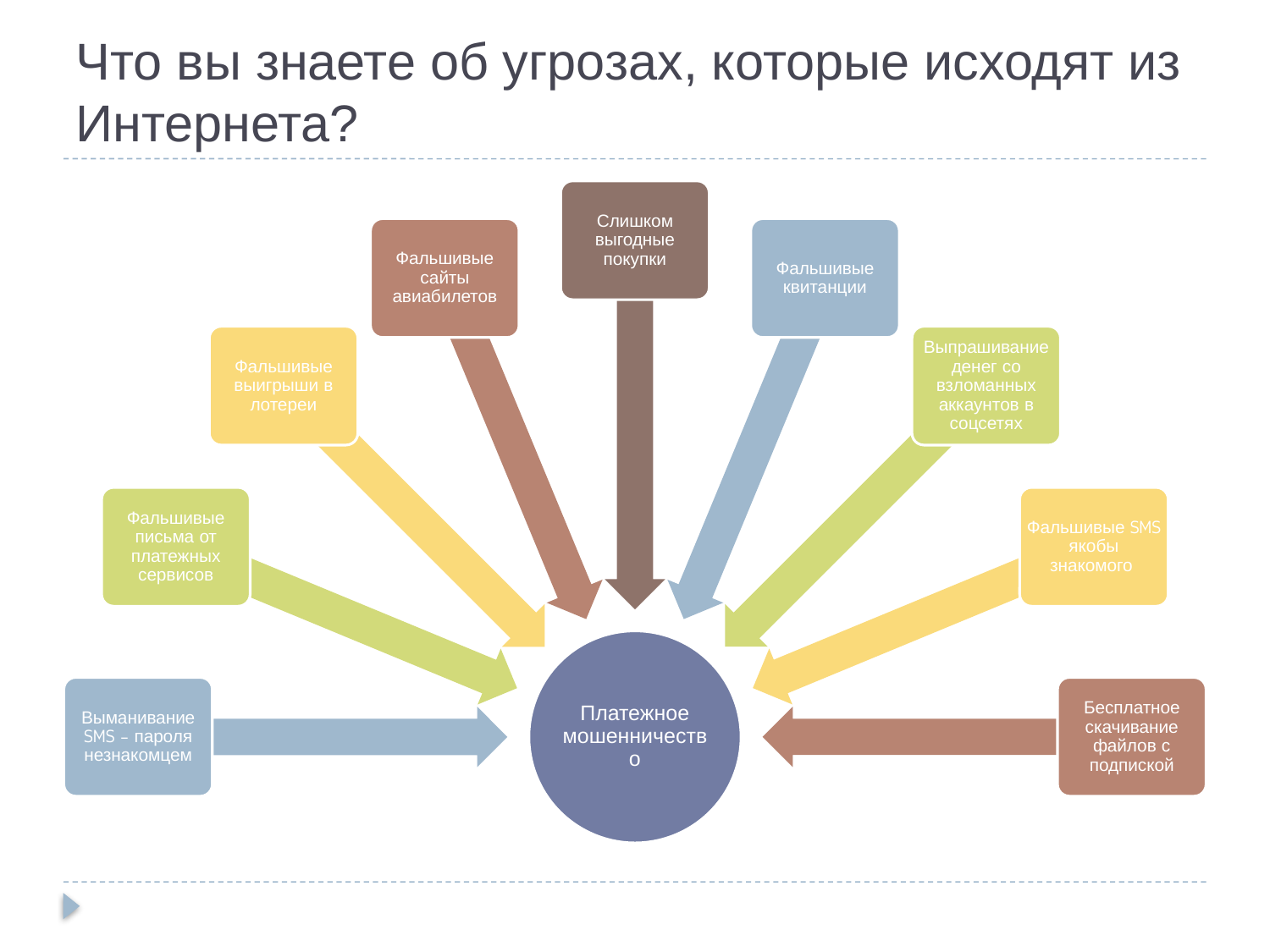

# Что вы знаете об угрозах, которые исходят из Интернета?
Платежное мошенничество
Выманивание SMS – пароля незнакомцем
Фальшивые письма от платежных сервисов
Фальшивые выигрыши в лотереи
Фальшивые сайты авиабилетов
Слишком выгодные покупки
Фальшивые квитанции
Выпрашивание денег со взломанных аккаунтов в соцсетях
Фальшивые SMS якобы знакомого
Бесплатное скачивание файлов с подпиской